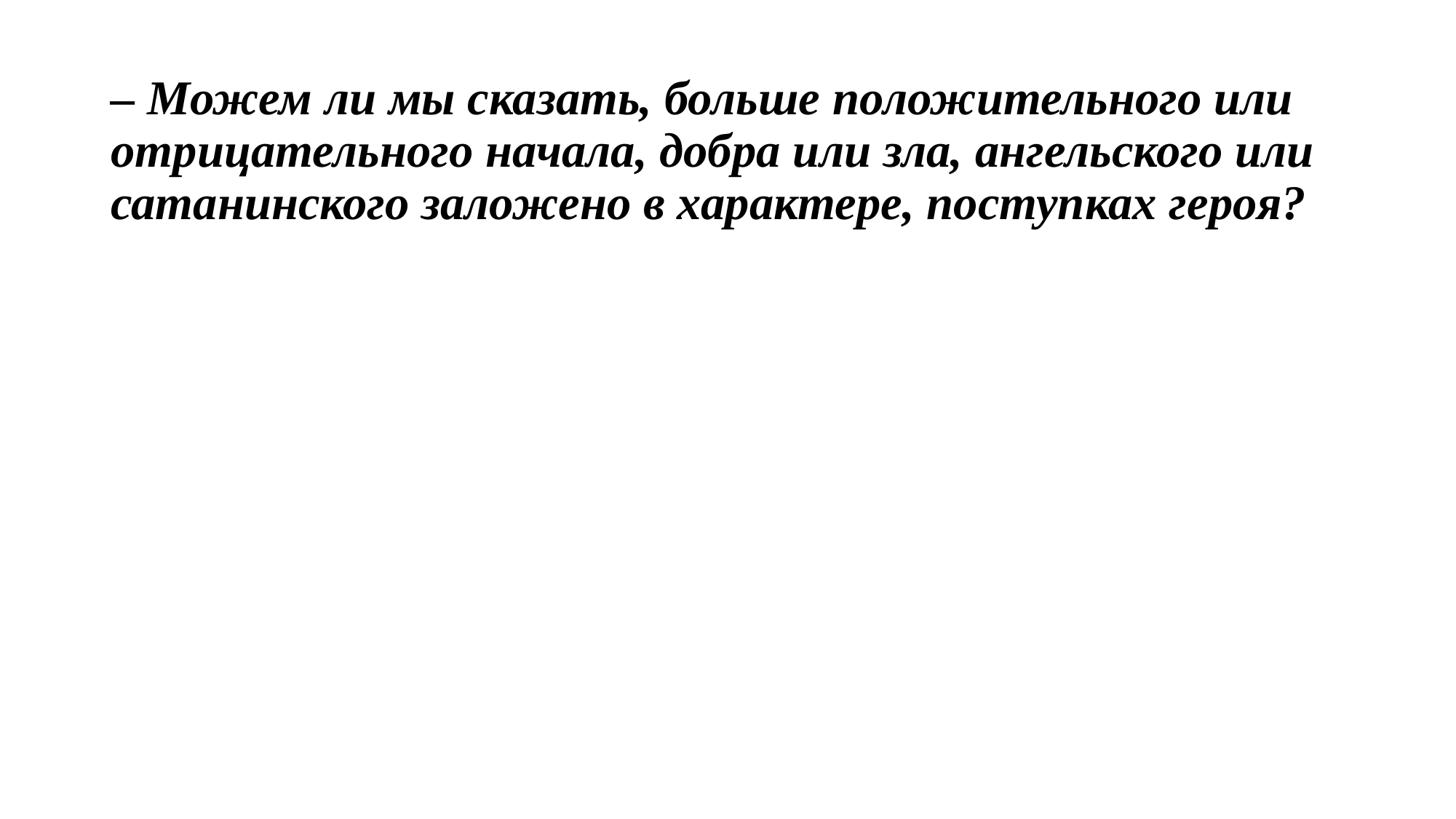

#
– Можем ли мы сказать, больше положительного или отрицательного начала, добра или зла, ангельского или сатанинского заложено в характере, поступках героя?